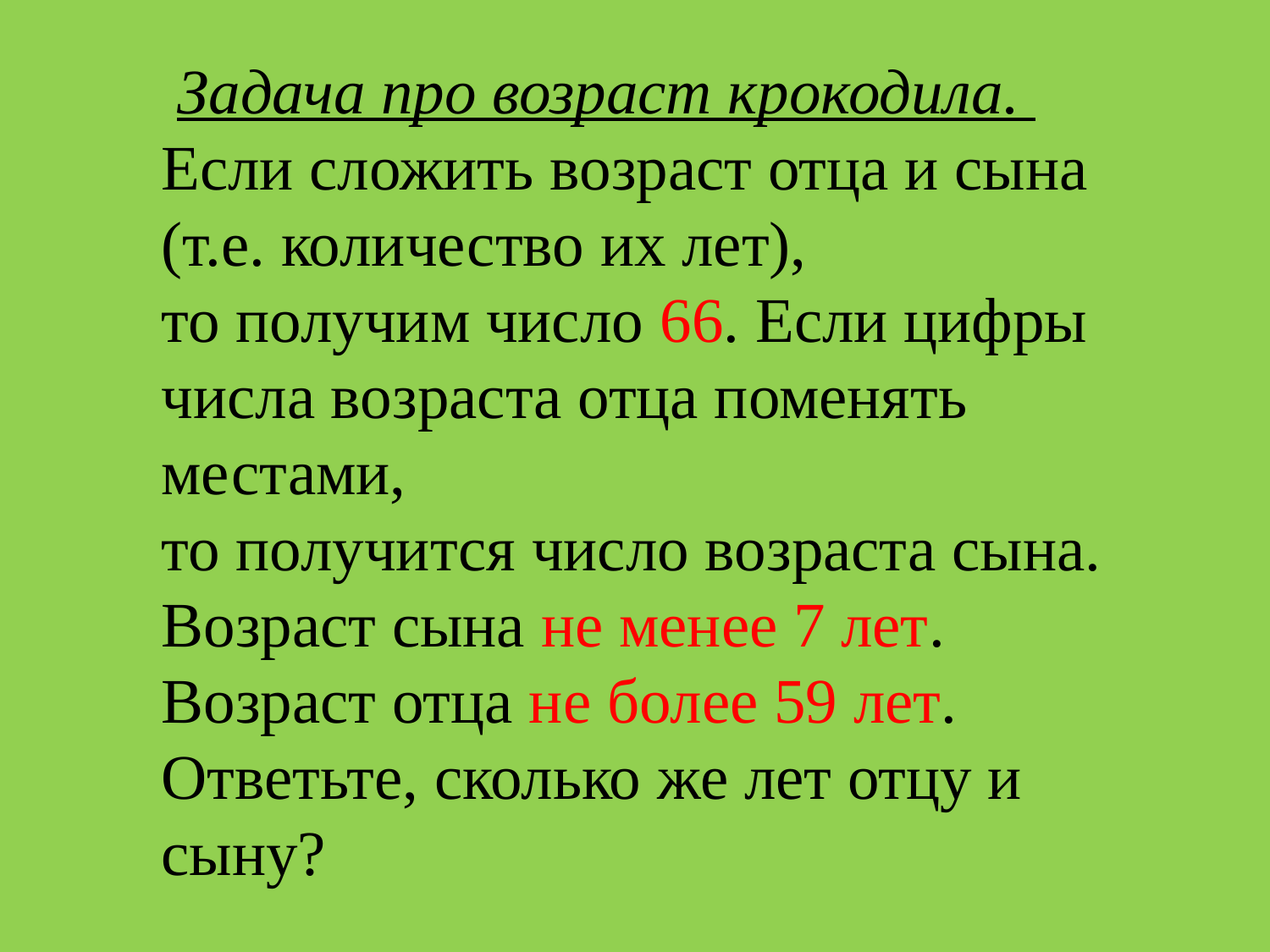

Задача про возраст крокодила. 
Если сложить возраст отца и сына (т.е. количество их лет),
то получим число 66. Если цифры числа возраста отца поменять местами,
то получится число возраста сына. 
Возраст сына не менее 7 лет. 
Возраст отца не более 59 лет. 
Ответьте, сколько же лет отцу и сыну?